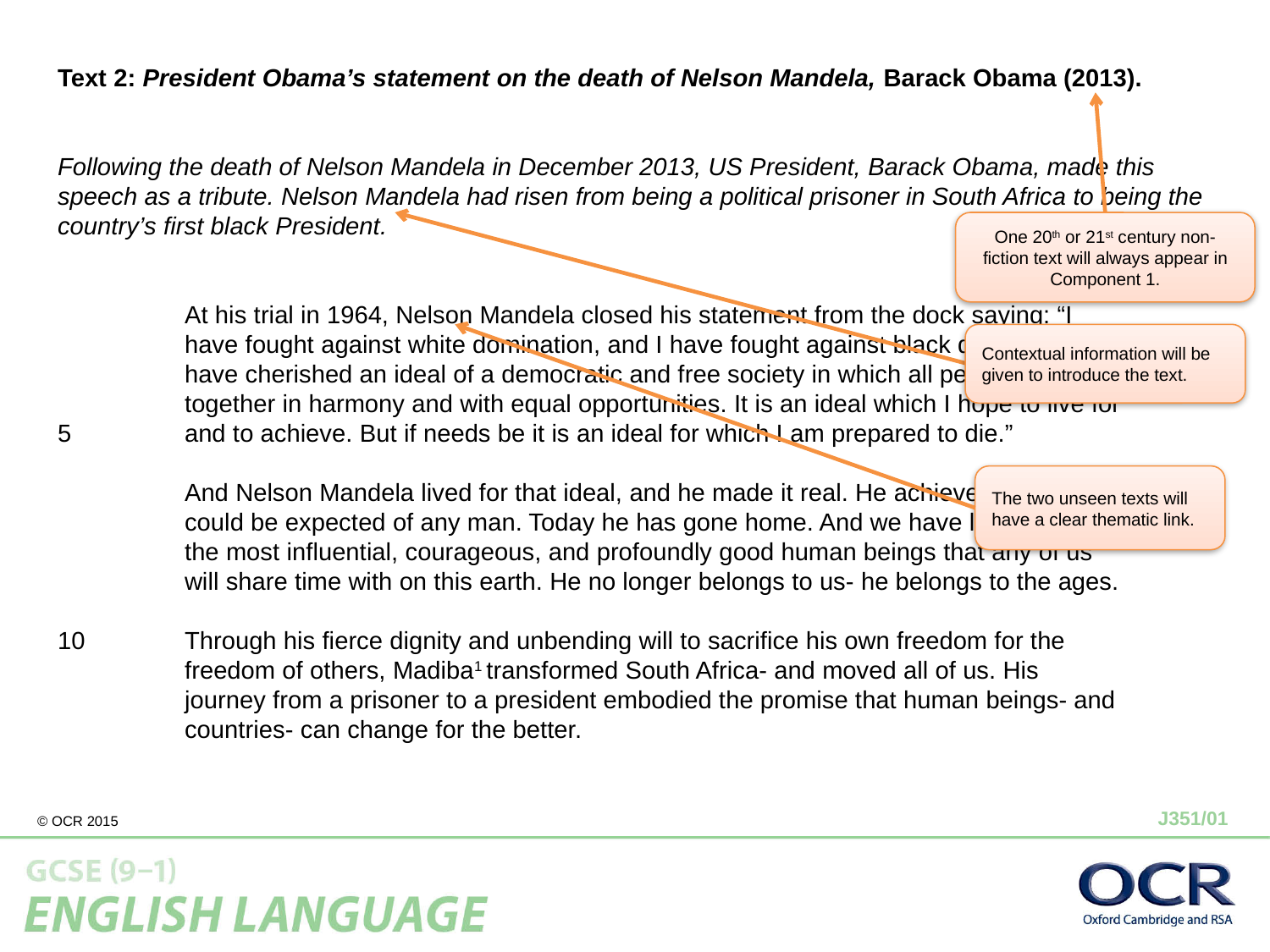

Text 2: President Obama’s statement on the death of Nelson Mandela, Barack Obama (2013).

Following the death of Nelson Mandela in December 2013, US President, Barack Obama, made this speech as a tribute. Nelson Mandela had risen from being a political prisoner in South Africa to being the country’s first black President.

	At his trial in 1964, Nelson Mandela closed his statement from the dock saying: “I
	have fought against white domination, and I have fought against black domination. I
	have cherished an ideal of a democratic and free society in which all persons live
	together in harmony and with equal opportunities. It is an ideal which I hope to live for
5	and to achieve. But if needs be it is an ideal for which I am prepared to die.”

	And Nelson Mandela lived for that ideal, and he made it real. He achieved more than
	could be expected of any man. Today he has gone home. And we have lost one of
	the most influential, courageous, and profoundly good human beings that any of us
	will share time with on this earth. He no longer belongs to us- he belongs to the ages.

10	Through his fierce dignity and unbending will to sacrifice his own freedom for the
	freedom of others, Madiba1 transformed South Africa- and moved all of us. His
	journey from a prisoner to a president embodied the promise that human beings- and
	countries- can change for the better.
One 20th or 21st century non-fiction text will always appear in Component 1.
Contextual information will be
given to introduce the text.
The two unseen texts will have a clear thematic link.